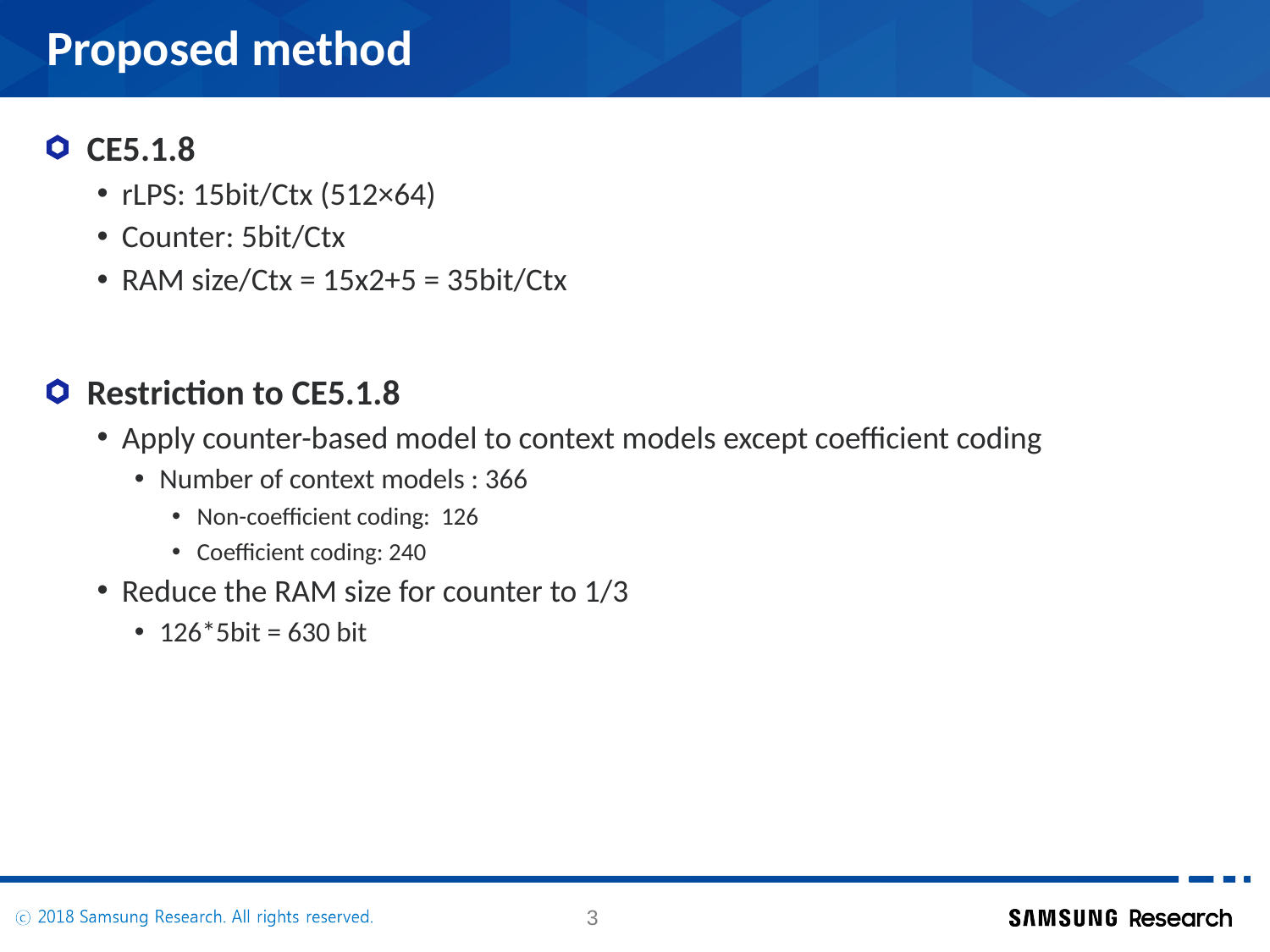

# Proposed method
CE5.1.8
rLPS: 15bit/Ctx (512×64)
Counter: 5bit/Ctx
RAM size/Ctx = 15x2+5 = 35bit/Ctx

Restriction to CE5.1.8
Apply counter-based model to context models except coefficient coding
Number of context models : 366
Non-coefficient coding:  126
Coefficient coding: 240
Reduce the RAM size for counter to 1/3
126*5bit = 630 bit